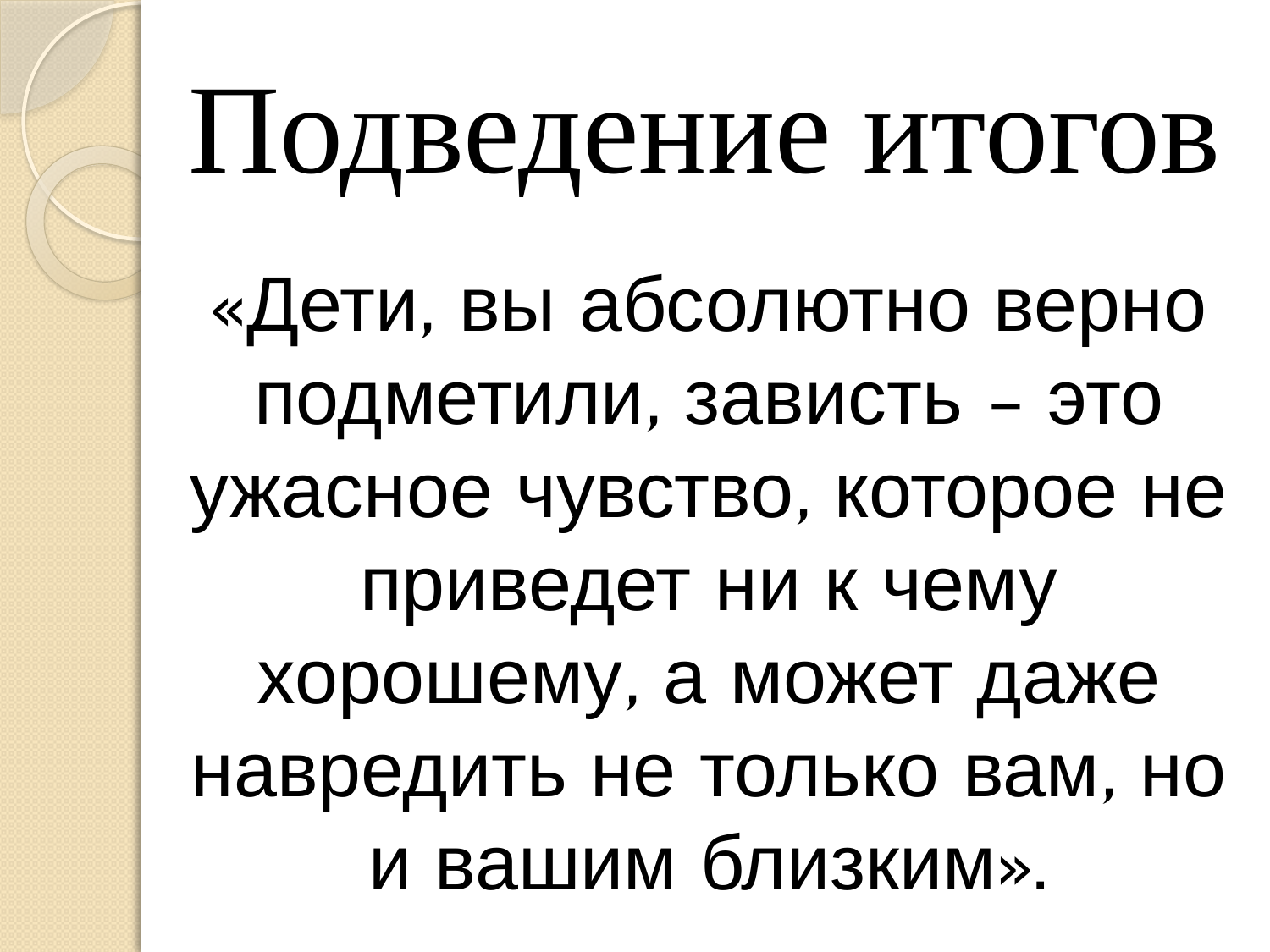

Подведение итогов
«Дети, вы абсолютно верно подметили, зависть – это ужасное чувство, которое не приведет ни к чему хорошему, а может даже навредить не только вам, но и вашим близким».